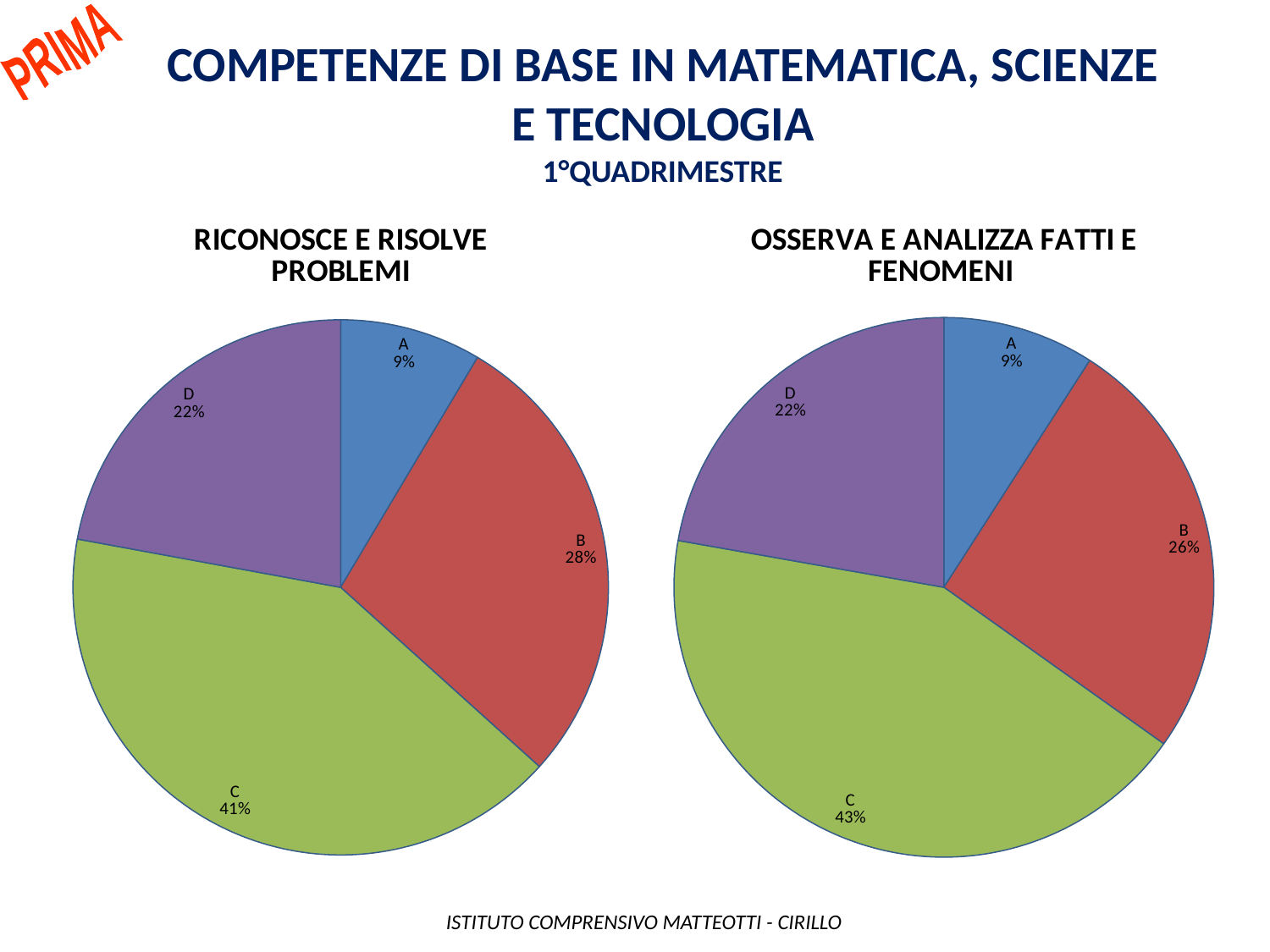

PRIMA
Competenze di base in matematica, scienze e tecnologia
1°QUADRIMESTRE

### Chart: RICONOSCE E RISOLVE PROBLEMI

| Category |  |
|---|---|
| A | 17.0 |
| B | 56.0 |
| C | 82.0 |
| D | 44.0 |

### Chart: OSSERVA E ANALIZZA FATTI E FENOMENI

| Category |  |
|---|---|
| A | 18.0 |
| B | 51.0 |
| C | 85.0 |
| D | 44.0 |
 ISTITUTO COMPRENSIVO MATTEOTTI - CIRILLO